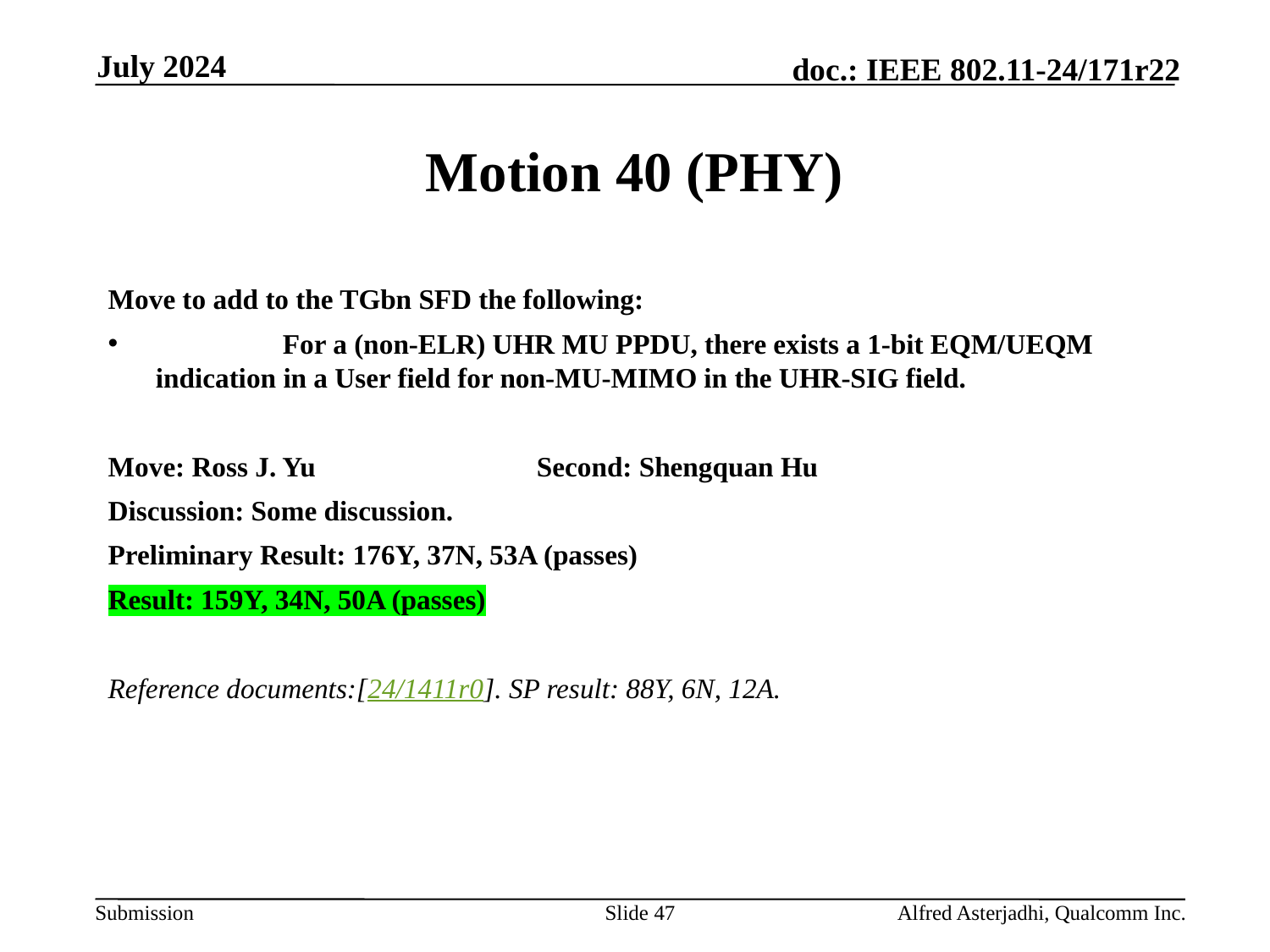

July 2024
# Motion 40 (PHY)
Move to add to the TGbn SFD the following:
	For a (non-ELR) UHR MU PPDU, there exists a 1-bit EQM/UEQM indication in a User field for non-MU-MIMO in the UHR-SIG field.

Move: Ross J. Yu		Second: Shengquan Hu
Discussion: Some discussion.
Preliminary Result: 176Y, 37N, 53A (passes)
Result: 159Y, 34N, 50A (passes)

Reference documents:[24/1411r0]. SP result: 88Y, 6N, 12A.

Slide 47
Alfred Asterjadhi, Qualcomm Inc.